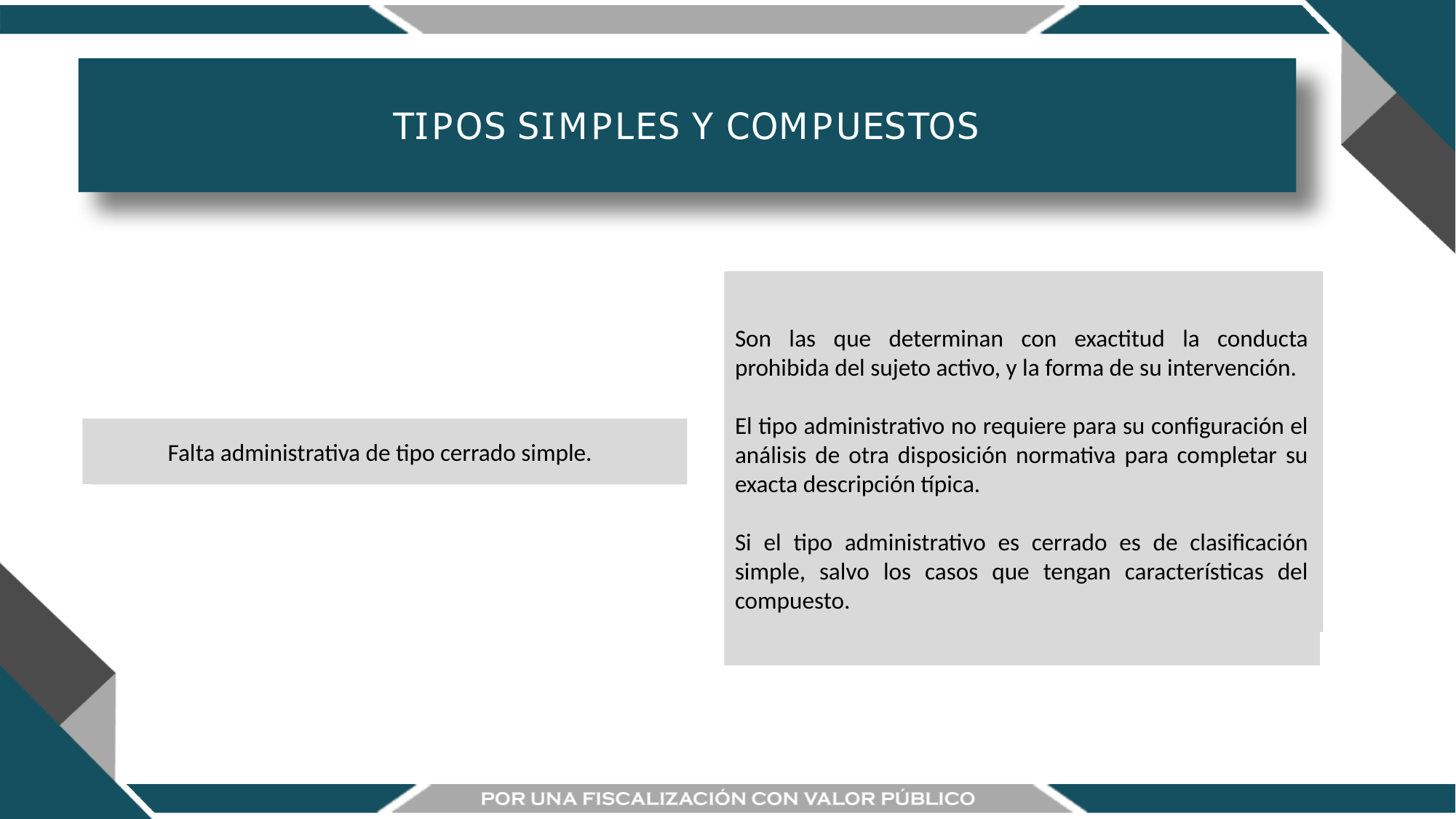

EJEMPLO TIPO CERRADO
TIPOS SIMPLES Y COMPUESTOS
Son las que determinan con exactitud la conducta prohibida del sujeto activo, y la forma de su intervención.

El tipo administrativo no requiere para su configuración el análisis de otra disposición normativa para completar su exacta descripción típica.

Si el tipo administrativo es cerrado es de clasificación simple, salvo los casos que tengan características del compuesto.
Incurrirá en enriquecimiento oculto u ocultamiento de Conflicto de Interés el servidor público que falte a la veracidad en la presentación de las declaraciones de situación patrimonial o de intereses, que tenga como fin ocultar, respectivamente, el incremento en su patrimonio o el uso y disfrute de bienes o servicios que no sea explicable o justificable, o un Conflicto de Interés.
Falta administrativa de tipo cerrado simple.
Art. 60 de la LGRA